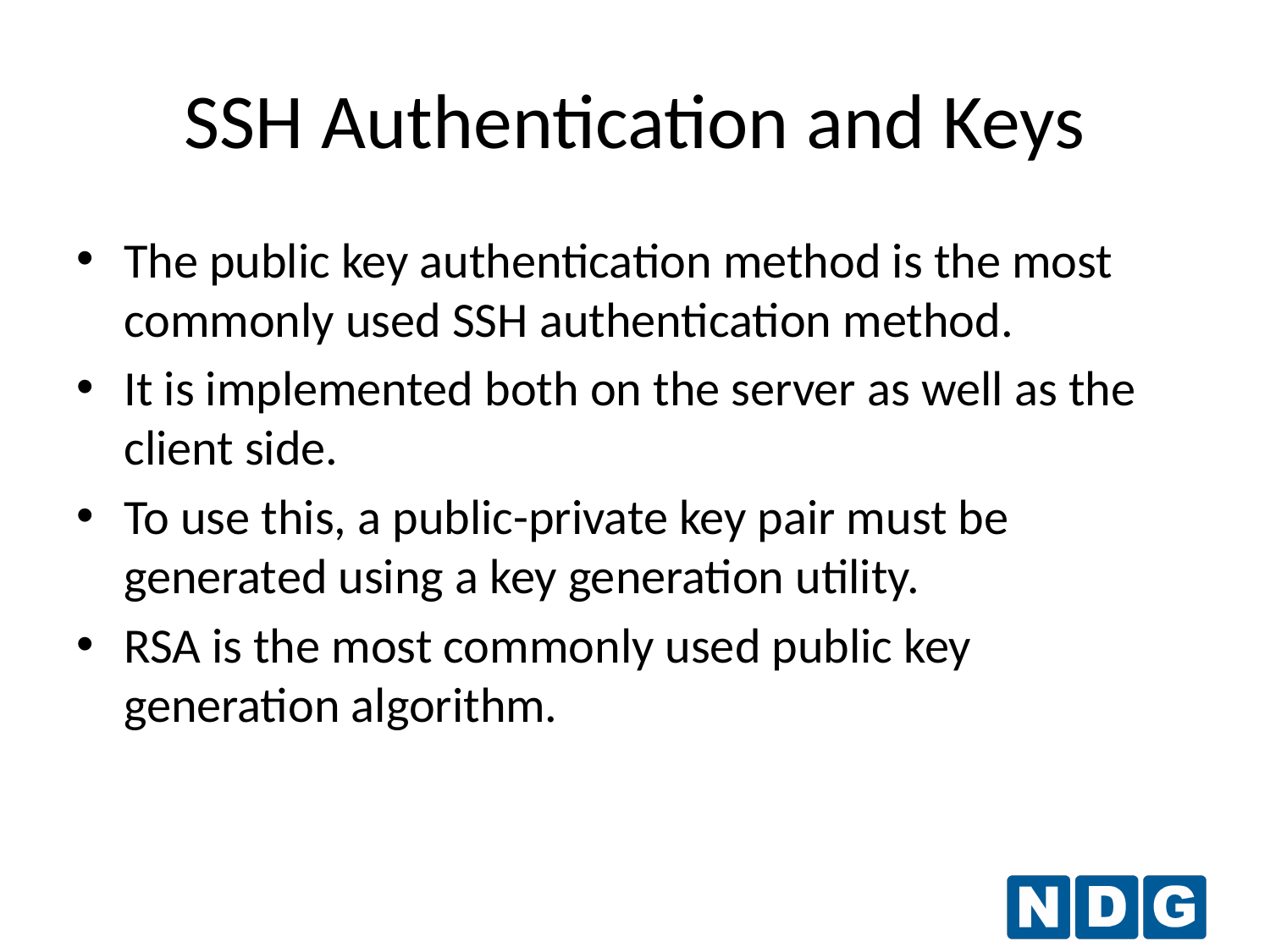

# SSH Authentication and Keys
The public key authentication method is the most commonly used SSH authentication method.
It is implemented both on the server as well as the client side.
To use this, a public-private key pair must be generated using a key generation utility.
RSA is the most commonly used public key generation algorithm.